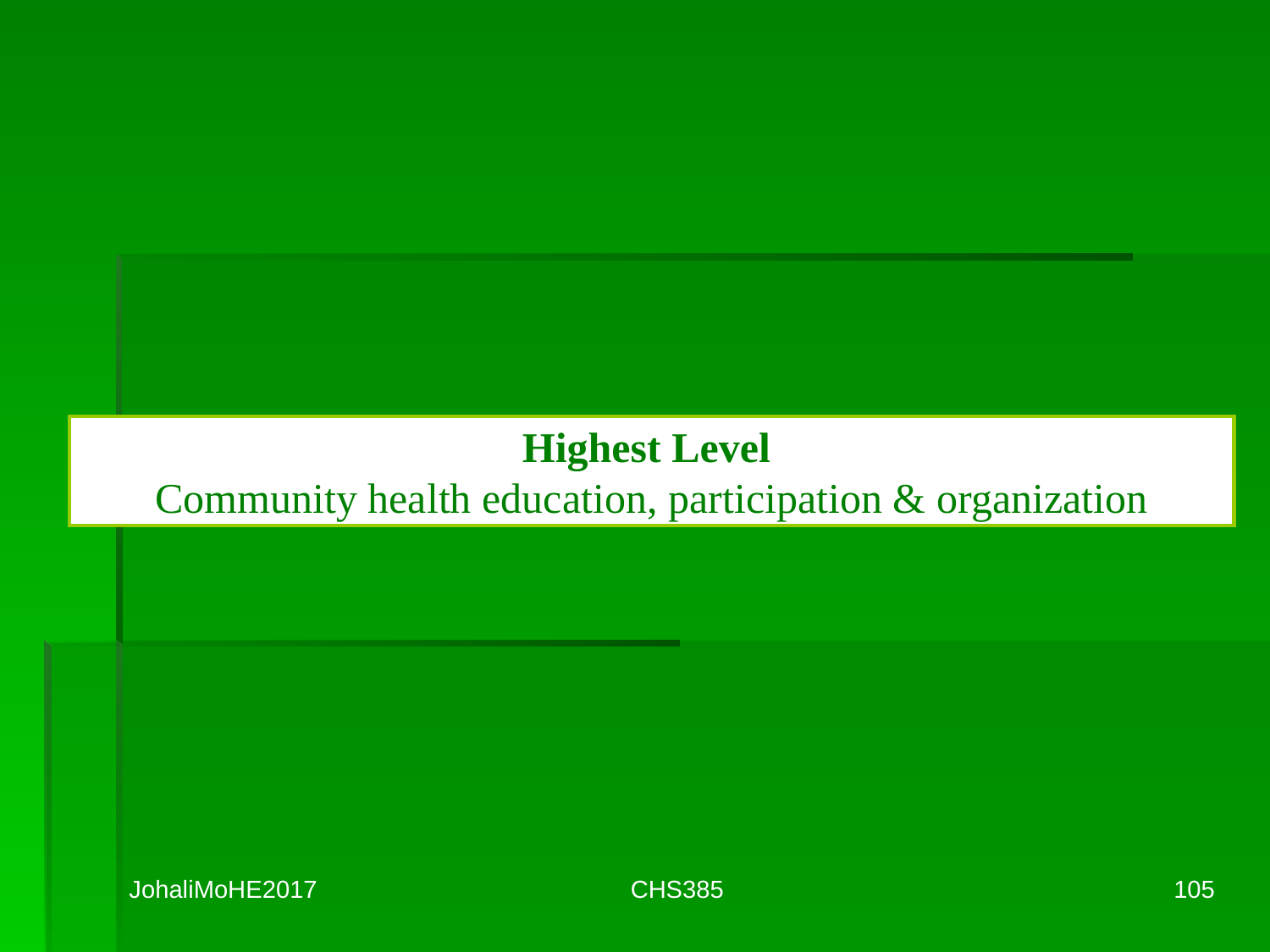

# Highest Level Community health education, participation & organization
JohaliMoHE2017
CHS385
105